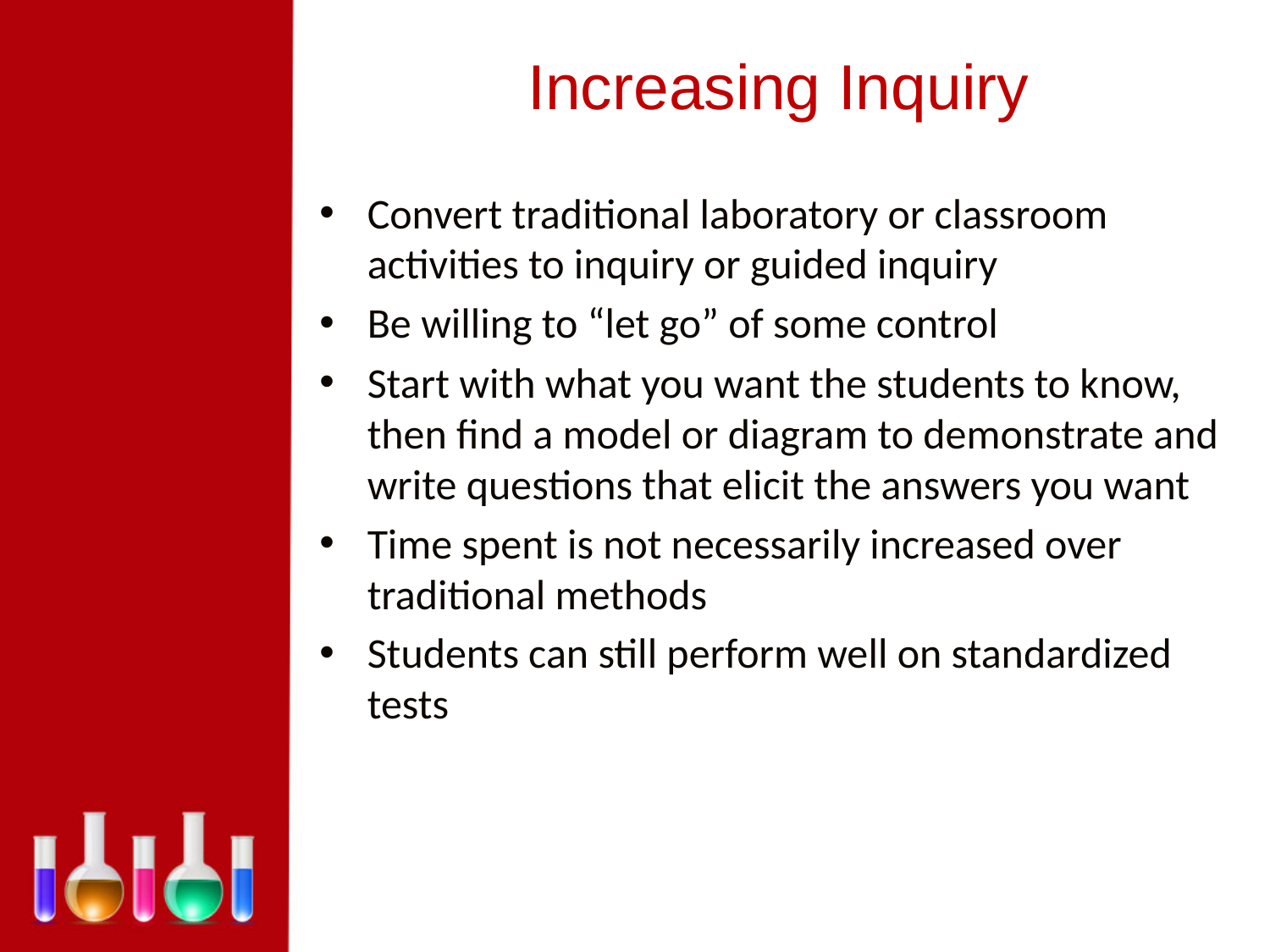

# Increasing Inquiry
Convert traditional laboratory or classroom activities to inquiry or guided inquiry
Be willing to “let go” of some control
Start with what you want the students to know, then find a model or diagram to demonstrate and write questions that elicit the answers you want
Time spent is not necessarily increased over traditional methods
Students can still perform well on standardized tests